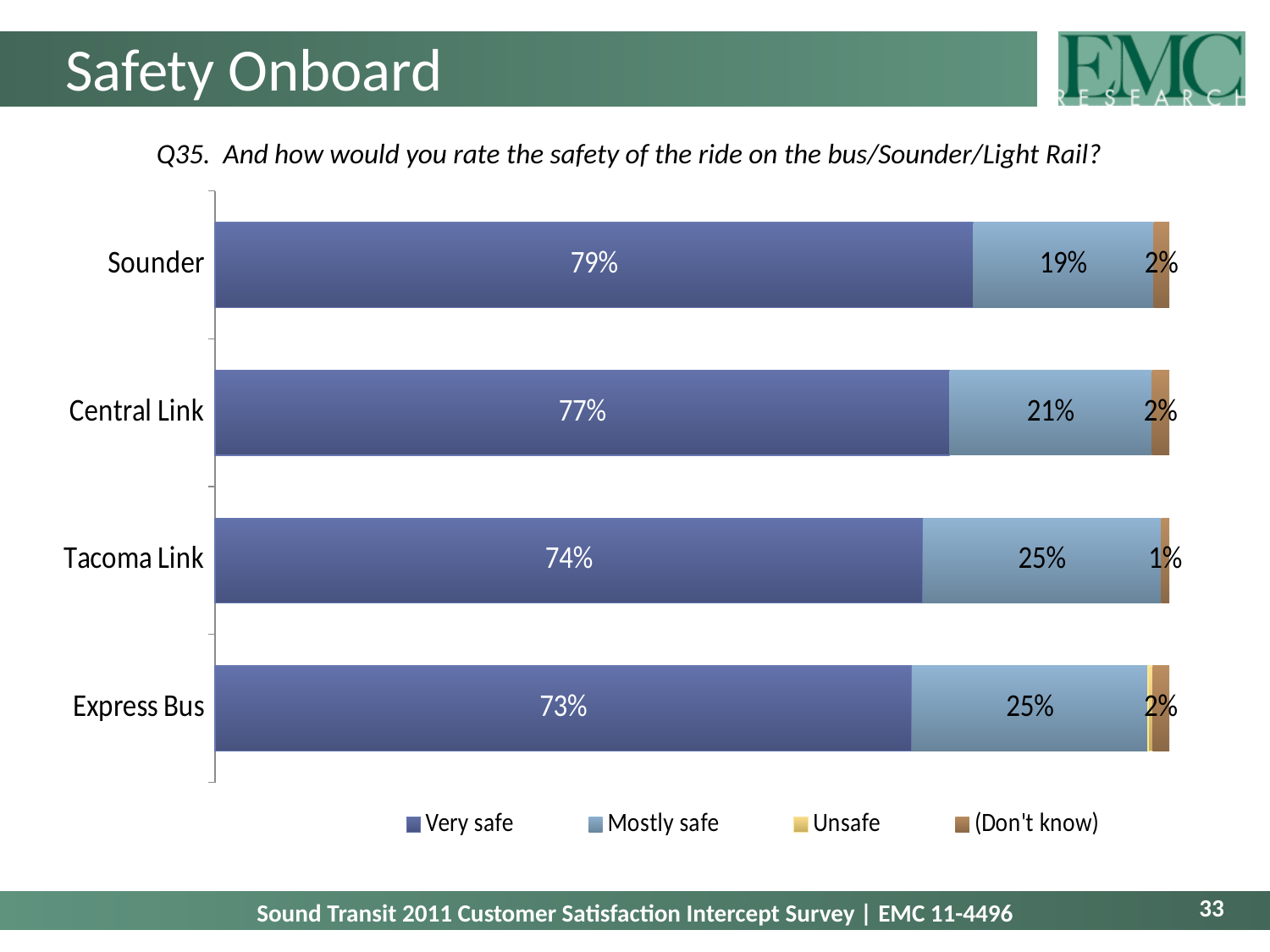

# Safety Onboard
Q35.  And how would you rate the safety of the ride on the bus/Sounder/Light Rail?

### Chart

| Category | Very safe | Mostly safe | Unsafe | (Don't know) |
|---|---|---|---|---|
| Sounder | 0.794785258367877 | 0.18886084775754303 | 0.0 | 0.016353893874580836 |
| Central Link | 0.7698504250818743 | 0.21204888645699704 | 0.0 | 0.01810068846113008 |
| Tacoma Link | 0.7419347111749137 | 0.24980734819141293 | 0.0 | 0.00825794063367337 |
| Express Bus | 0.730198019801975 | 0.24752475247524586 | 0.004950495049504924 | 0.017326732673267235 |